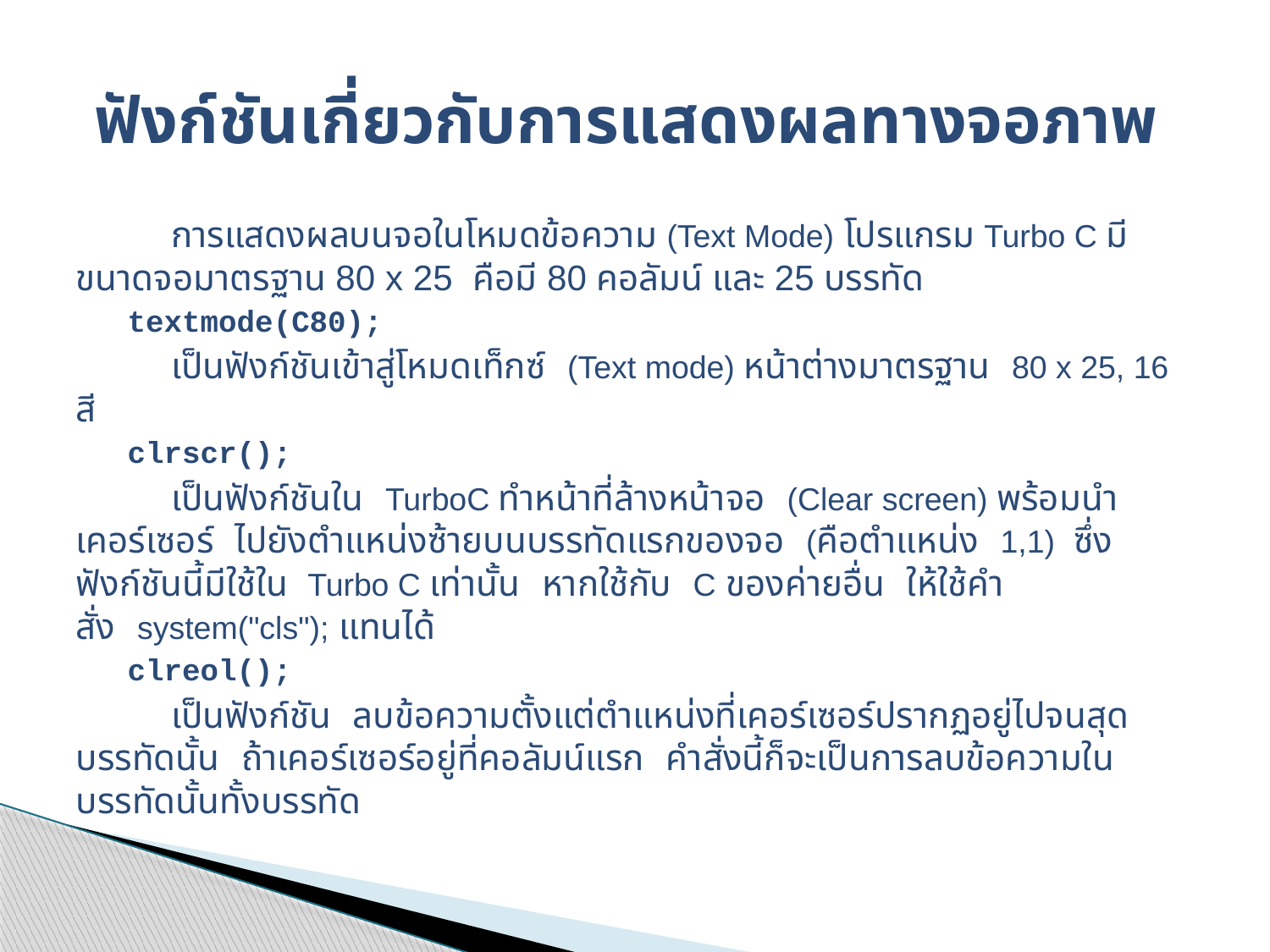

# ฟังก์ชันเกี่ยวกับการแสดงผลทางจอภาพ
	การแสดงผลบนจอในโหมดข้อความ (Text Mode) โปรแกรม Turbo C มีขนาดจอมาตรฐาน 80 x 25  คือมี 80 คอลัมน์ และ 25 บรรทัด
textmode(C80);
	เป็นฟังก์ชันเข้าสู่โหมดเท็กซ์ (Text mode) หน้าต่างมาตรฐาน 80 x 25, 16 สี
clrscr();
	เป็นฟังก์ชันใน TurboC ทำหน้าที่ล้างหน้าจอ (Clear screen) พร้อมนำเคอร์เซอร์ ไปยังตำแหน่งซ้ายบนบรรทัดแรกของจอ (คือตำแหน่ง 1,1)  ซึ่งฟังก์ชันนี้มีใช้ใน Turbo C เท่านั้น หากใช้กับ C ของค่ายอื่น ให้ใช้คำสั่ง system("cls"); แทนได้
clreol();
	เป็นฟังก์ชัน ลบข้อความตั้งแต่ตำแหน่งที่เคอร์เซอร์ปรากฏอยู่ไปจนสุดบรรทัดนั้น ถ้าเคอร์เซอร์อยู่ที่คอลัมน์แรก คำสั่งนี้ก็จะเป็นการลบข้อความในบรรทัดนั้นทั้งบรรทัด